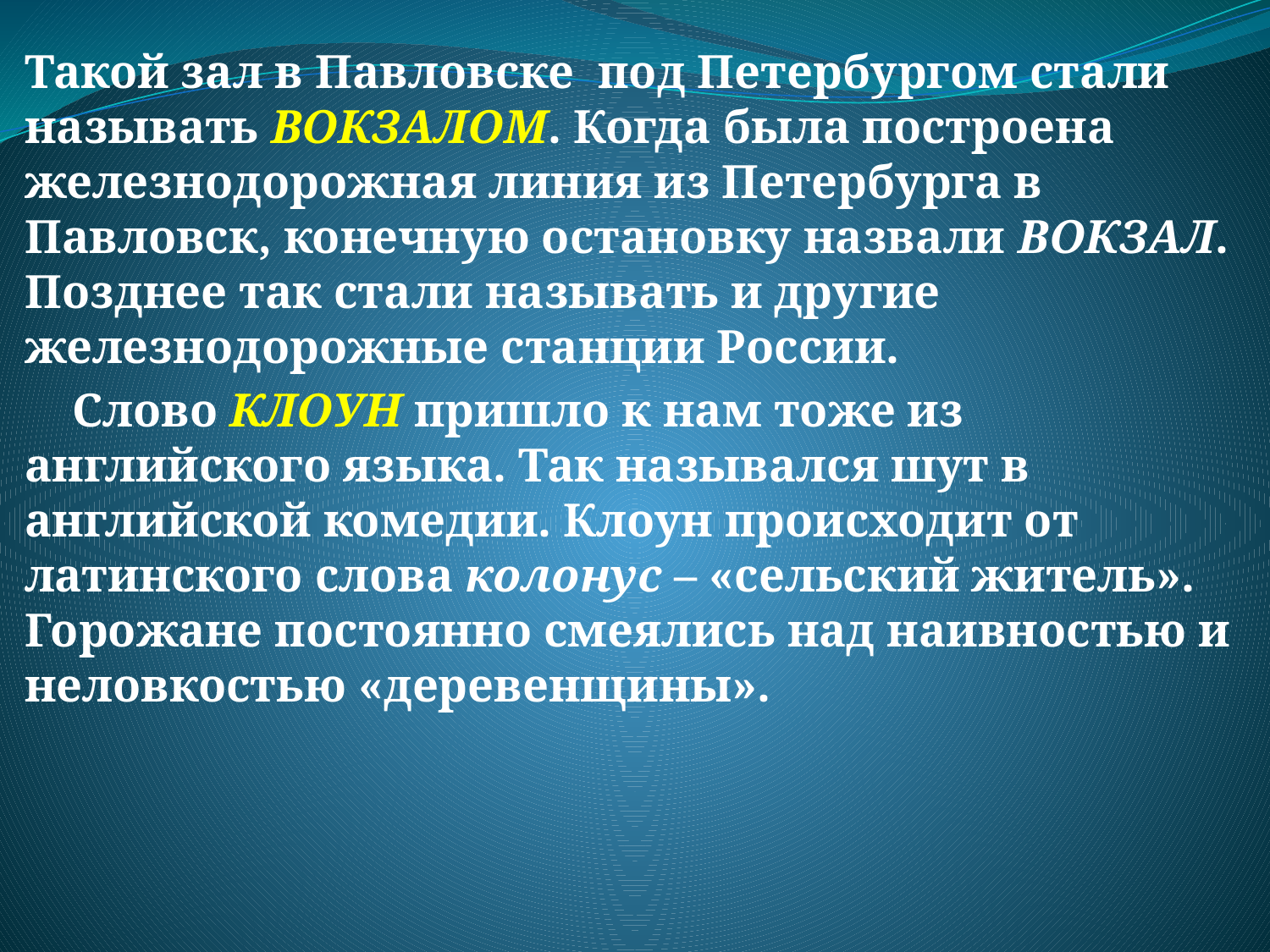

#
Такой зал в Павловске  под Петербургом стали называть ВОКЗАЛОМ. Когда была построена железнодорожная линия из Петербурга в Павловск, конечную остановку назвали ВОКЗАЛ. Позднее так стали называть и другие железнодорожные станции России.
    Слово КЛОУН пришло к нам тоже из английского языка. Так назывался шут в английской комедии. Клоун происходит от латинского слова колонус – «сельский житель». Горожане постоянно смеялись над наивностью и неловкостью «деревенщины».